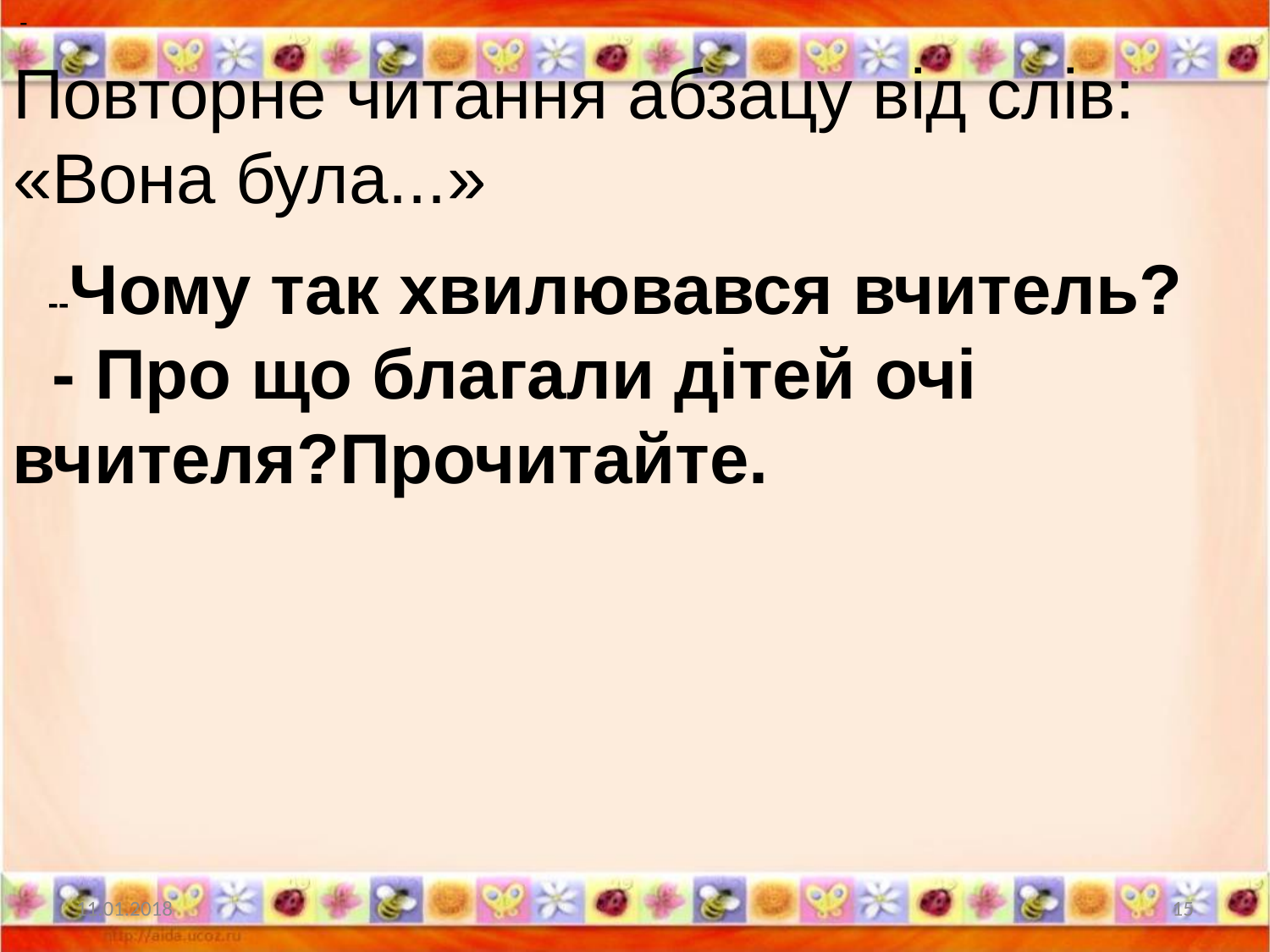

-
Повторне читання абзацу від слів: «Вона була...»

    --Чому так хвилювався вчитель?
  - Про що благали дітей очі вчителя?Прочитайте.
11.01.2018
15